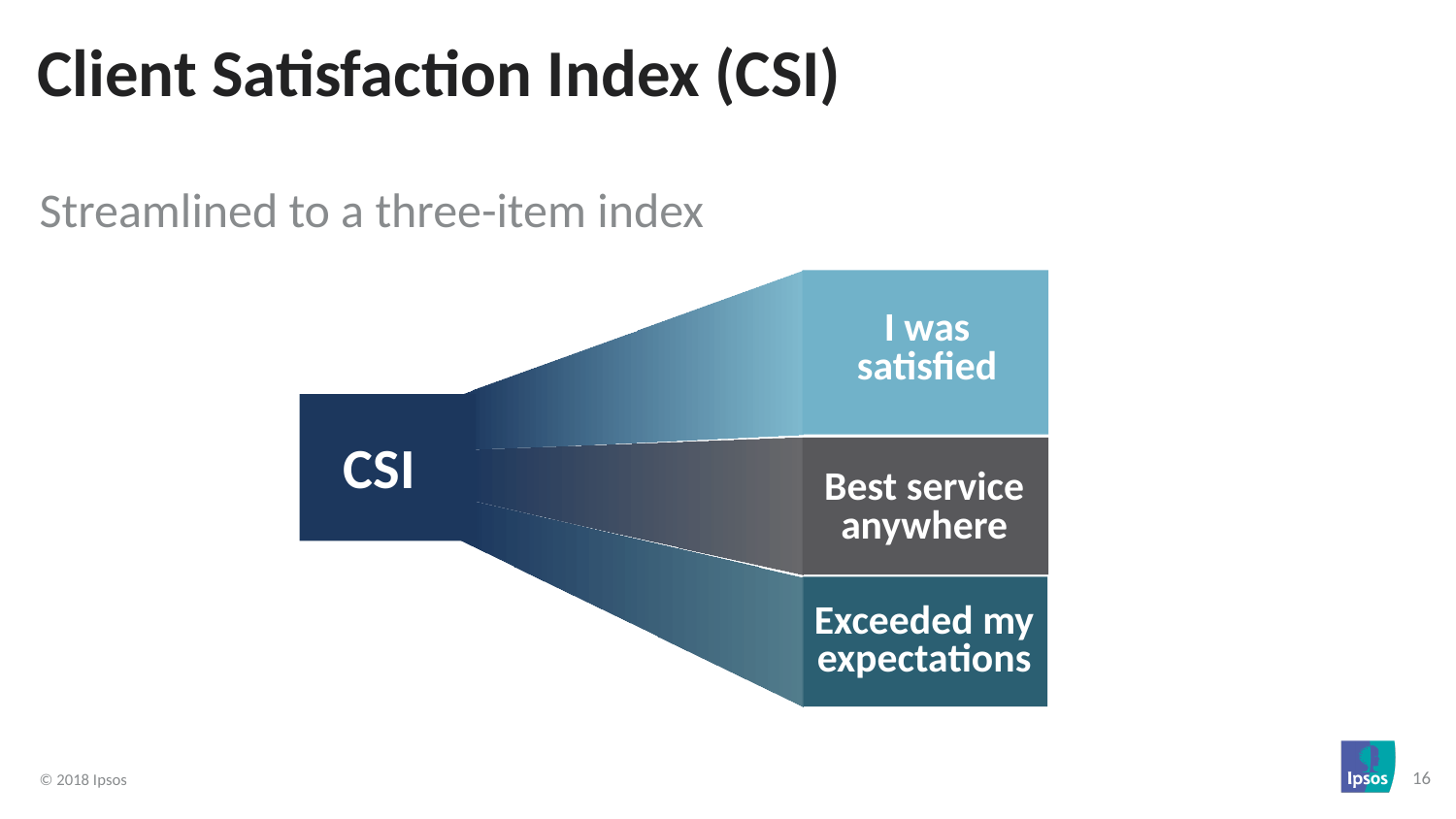

# Client Satisfaction Index (CSI)
Streamlined to a three-item index

I was
satisfied

CSI
Best service
anywhere
Exceeded my
expectations